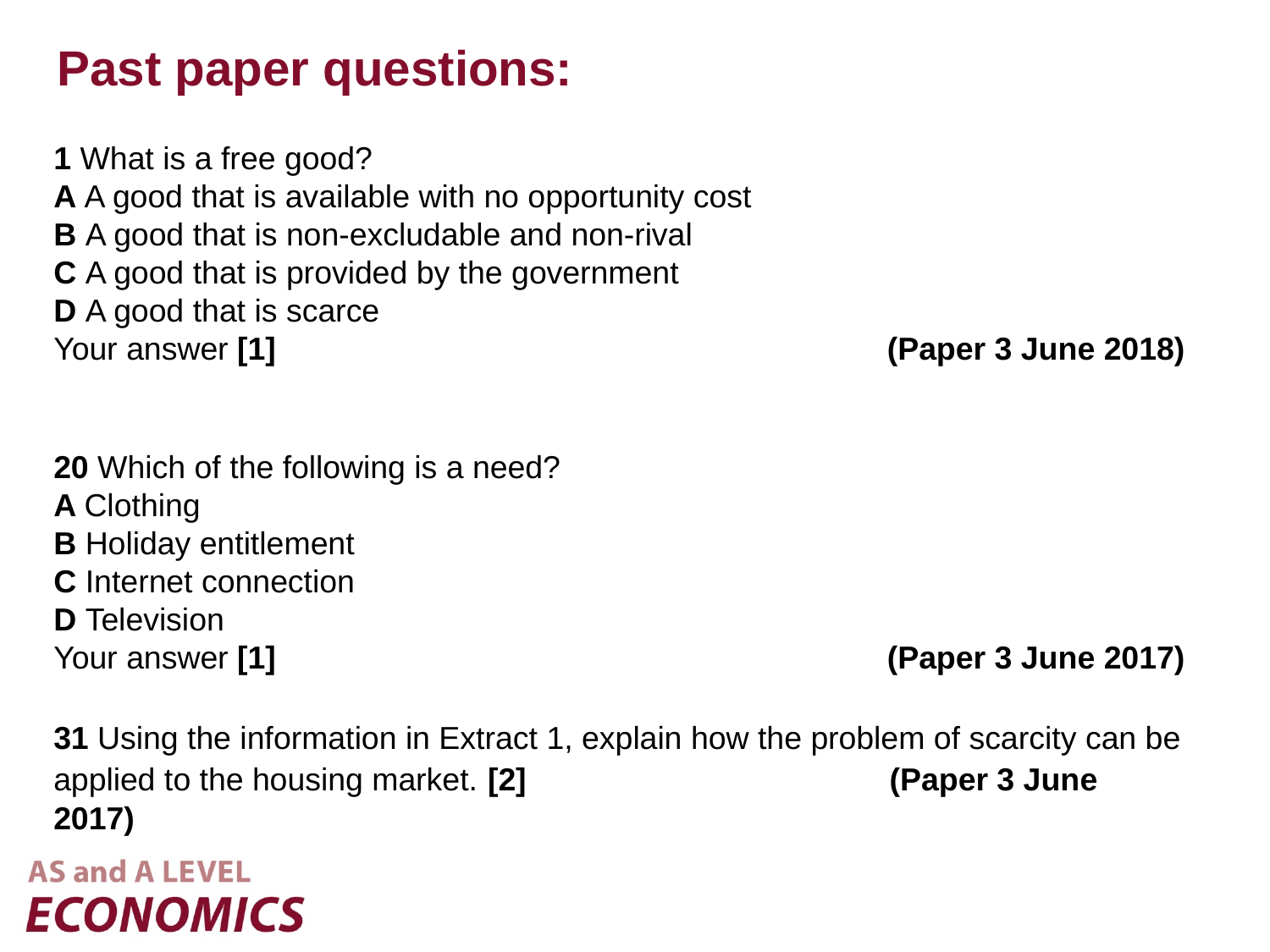

Past paper questions:
1 What is a free good?
A A good that is available with no opportunity cost
B A good that is non-excludable and non-rival
C A good that is provided by the government
D A good that is scarce
Your answer [1]                                                                     (Paper 3 June 2018)

20 Which of the following is a need?
A Clothing
B Holiday entitlement
C Internet connection
D Television
Your answer [1]                                                                     (Paper 3 June 2017)

31 Using the information in Extract 1, explain how the problem of scarcity can be applied to the housing market. [2]                                         (Paper 3 June 2017)